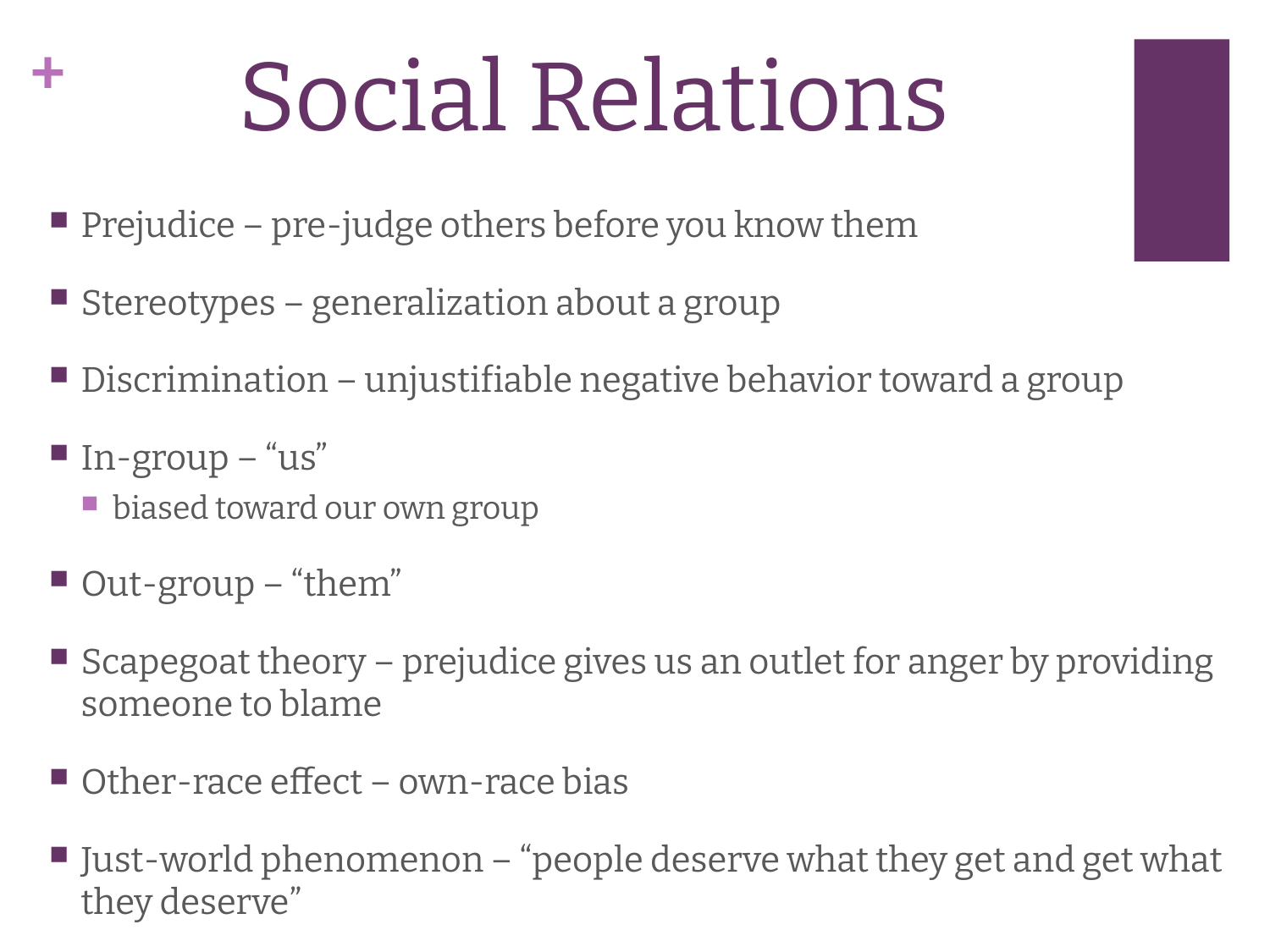

# Social Relations
Prejudice – pre-judge others before you know them
Stereotypes – generalization about a group
Discrimination – unjustifiable negative behavior toward a group
In-group – “us”
biased toward our own group
Out-group – “them”
Scapegoat theory – prejudice gives us an outlet for anger by providing someone to blame
Other-race effect – own-race bias
Just-world phenomenon – “people deserve what they get and get what they deserve”